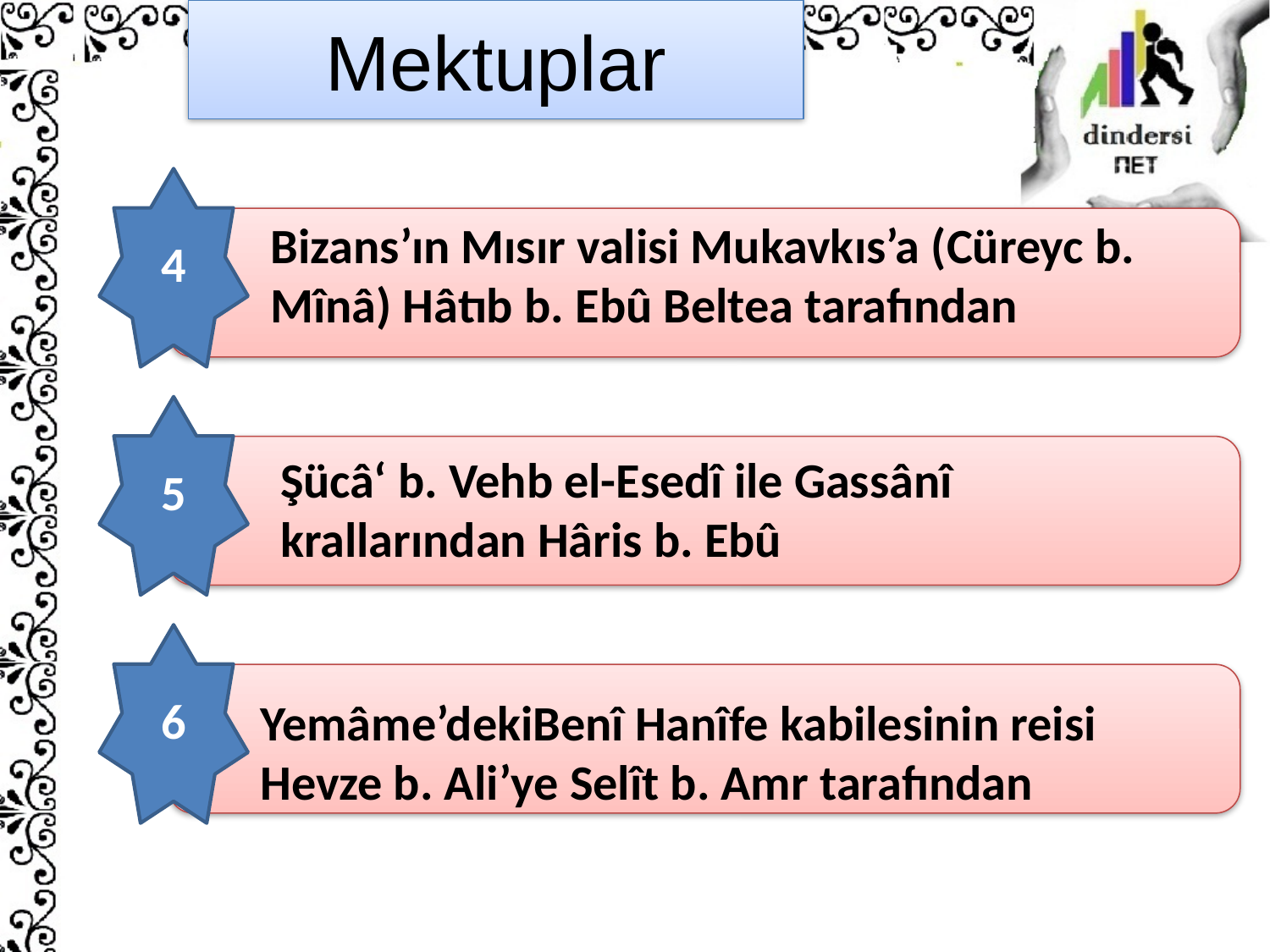

# Mektuplar
4

Bizans’ın Mısır valisi Mukavkıs’a (Cüreyc b. Mînâ) Hâtıb b. Ebû Beltea tarafından
5

Şücâ‘ b. Vehb el-Esedî ile Gassânî krallarından Hâris b. Ebû
6

Yemâme’dekiBenî Hanîfe kabilesinin reisi Hevze b. Ali’ye Selît b. Amr tarafından